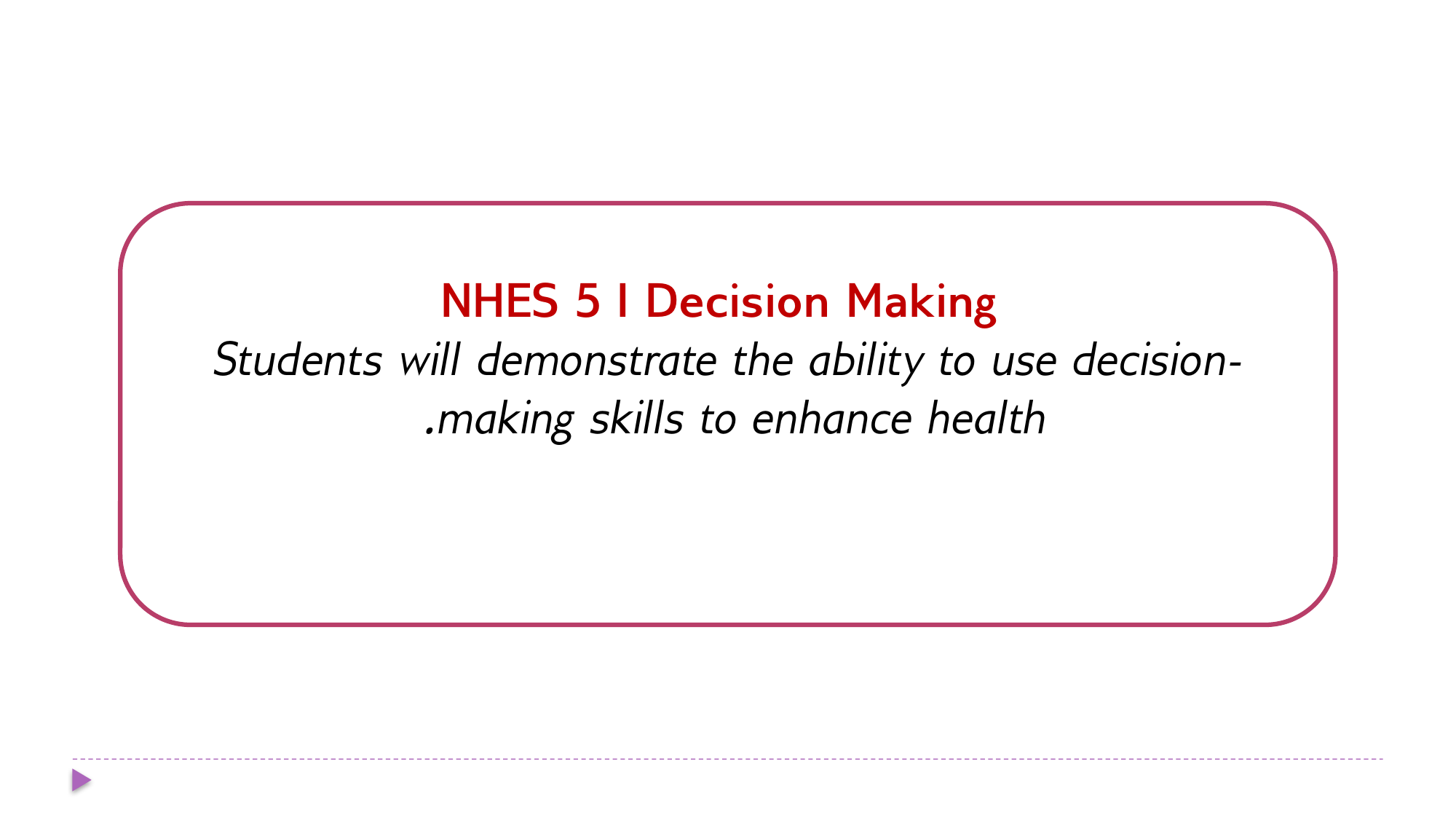

NHES 5 I Decision Making
Students will demonstrate the ability to use decision-making skills to enhance health.